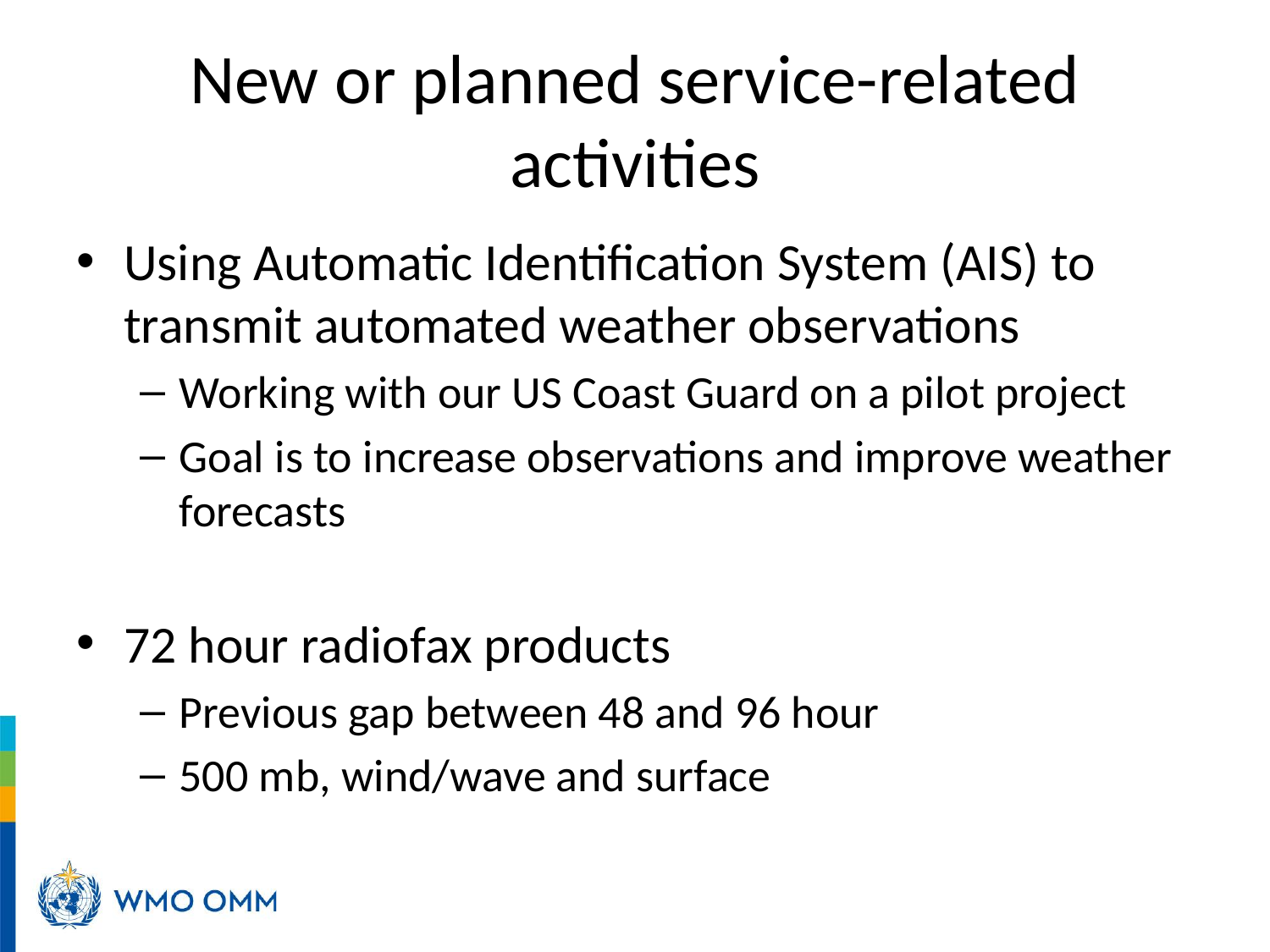

# New or planned service-related activities
Using Automatic Identification System (AIS) to transmit automated weather observations
Working with our US Coast Guard on a pilot project
Goal is to increase observations and improve weather forecasts

72 hour radiofax products
Previous gap between 48 and 96 hour
500 mb, wind/wave and surface